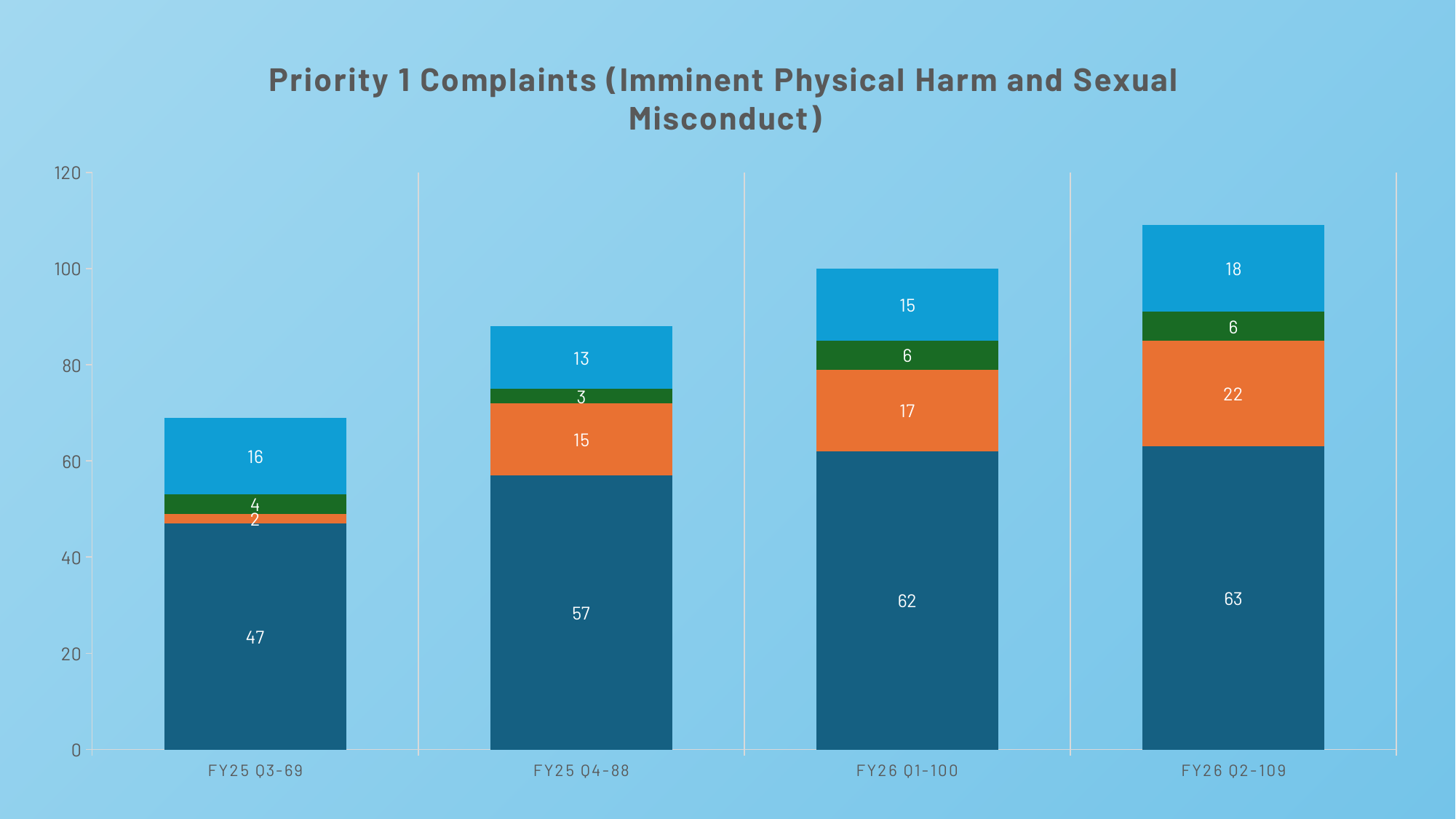

### Chart: Priority 1 Complaints (Imminent Physical Harm and Sexual Misconduct)

| Category | LPC | SW | MFT | PSY |
|---|---|---|---|---|
| FY25 Q3-69 | 47.0 | 2.0 | 4.0 | 16.0 |
| FY25 Q4-88 | 57.0 | 15.0 | 3.0 | 13.0 |
| FY26 Q1-100 | 62.0 | 17.0 | 6.0 | 15.0 |
| FY26 Q2-109 | 63.0 | 22.0 | 6.0 | 18.0 |